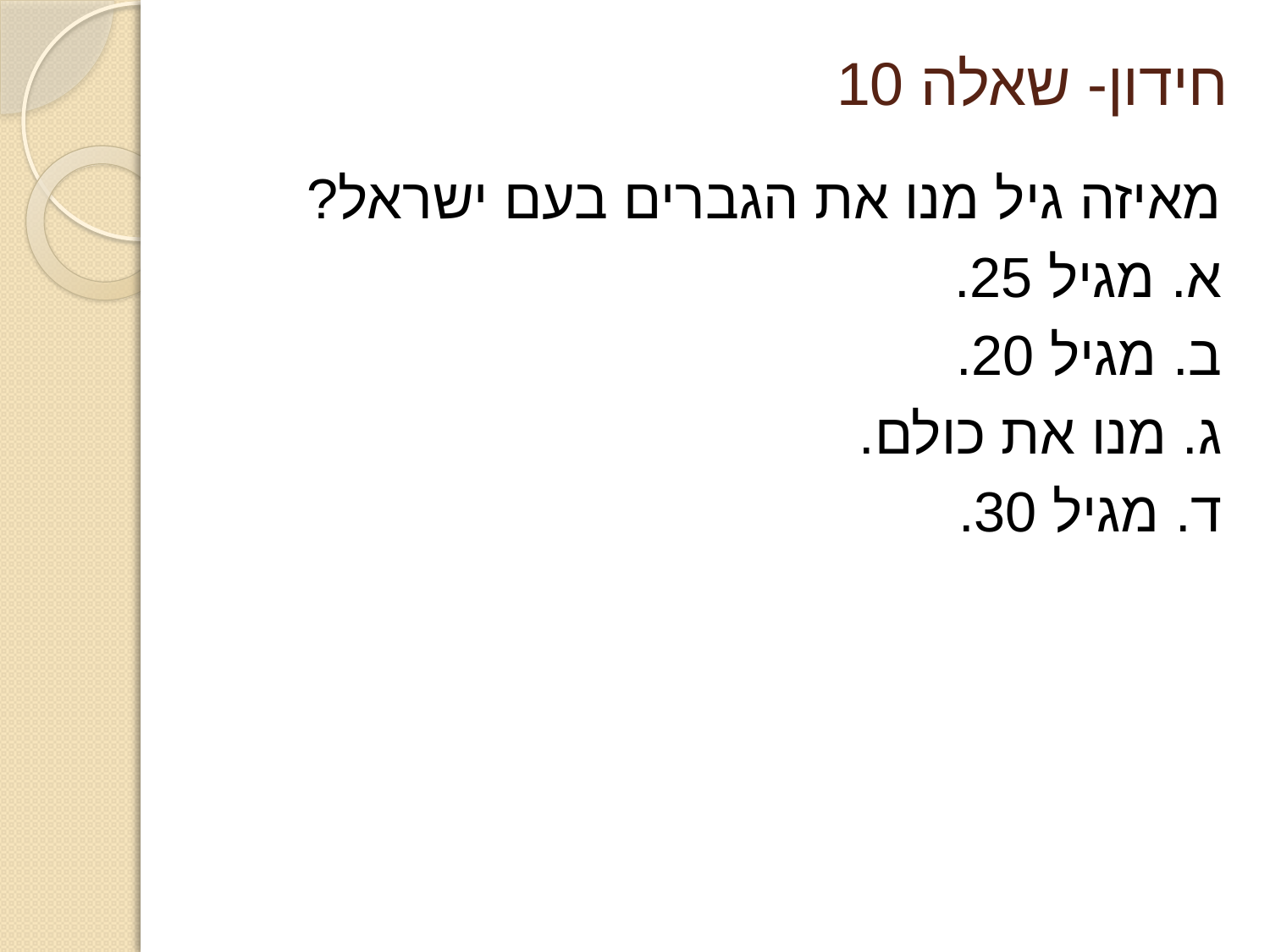

# חידון- שאלה 10
מאיזה גיל מנו את הגברים בעם ישראל?
א. מגיל 25.
ב. מגיל 20.
ג. מנו את כולם.
ד. מגיל 30.